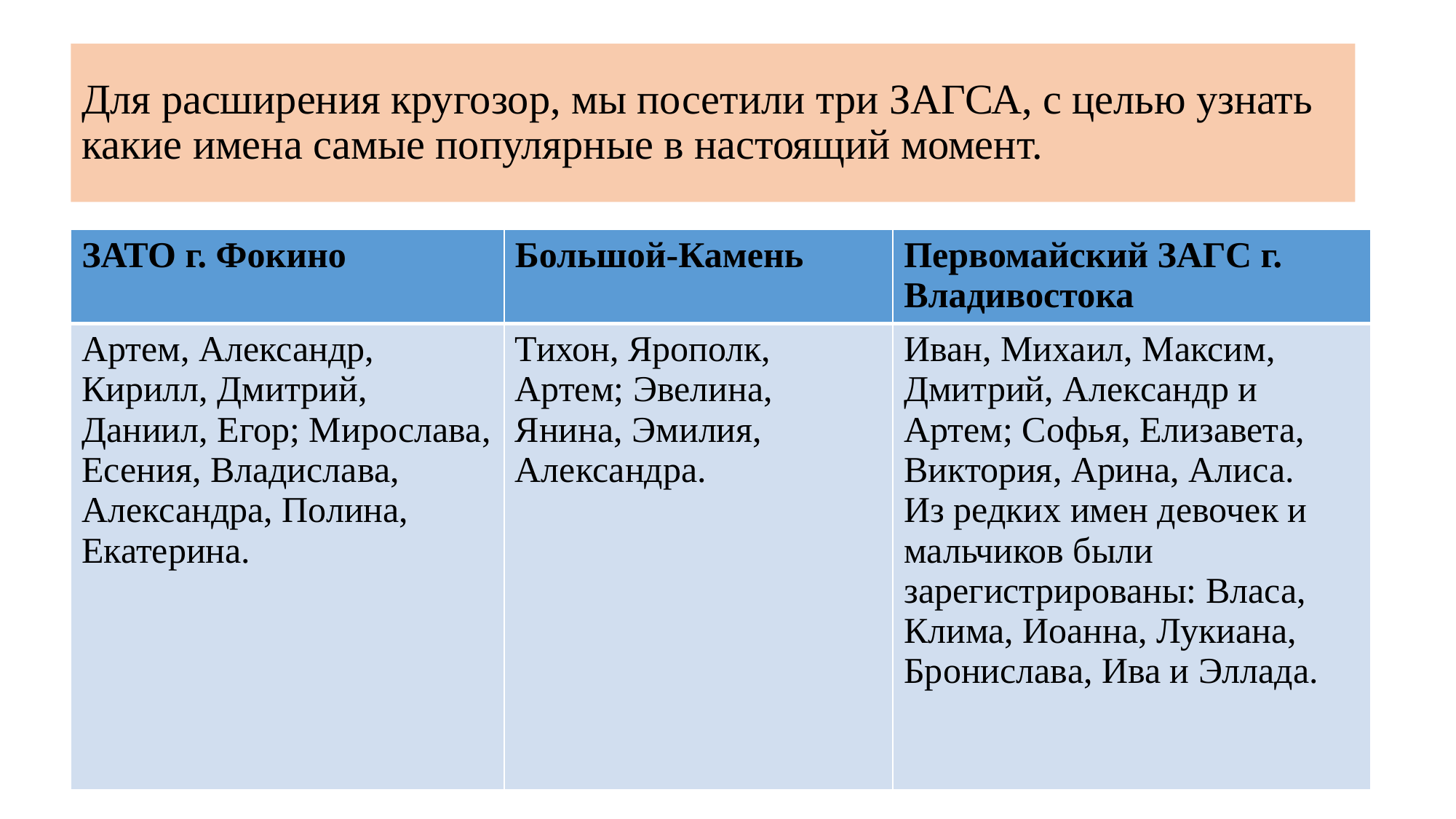

# Для расширения кругозор, мы посетили три ЗАГСА, с целью узнать какие имена самые популярные в настоящий момент.
| ЗАТО г. Фокино | Большой-Камень | Первомайский ЗАГС г. Владивостока |
| --- | --- | --- |
| Артем, Александр, Кирилл, Дмитрий, Даниил, Егор; Мирослава, Есения, Владислава, Александра, Полина, Екатерина. | Тихон, Ярополк, Артем; Эвелина, Янина, Эмилия, Александра. | Иван, Михаил, Максим, Дмитрий, Александр и Артем; Софья, Елизавета, Виктория, Арина, Алиса. Из редких имен девочек и мальчиков были зарегистрированы: Власа, Клима, Иоанна, Лукиана, Бронислава, Ива и Эллада. |